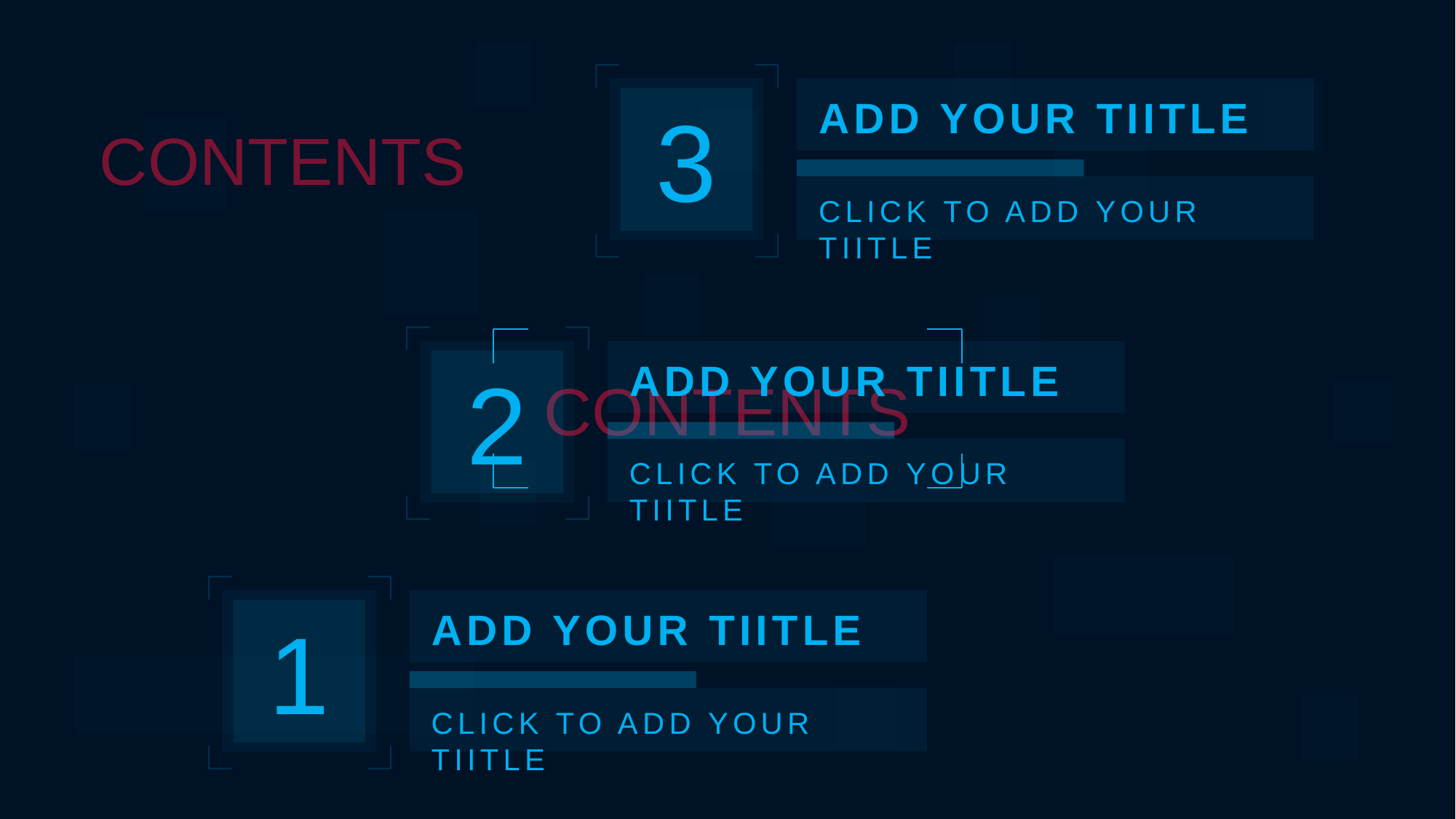

3

ADD YOUR TIITLE
CONTENTS

CLICK TO ADD YOUR TIITLE

2

ADD YOUR TIITLE
CONTENTS

CLICK TO ADD YOUR TIITLE

1

ADD YOUR TIITLE

CLICK TO ADD YOUR TIITLE